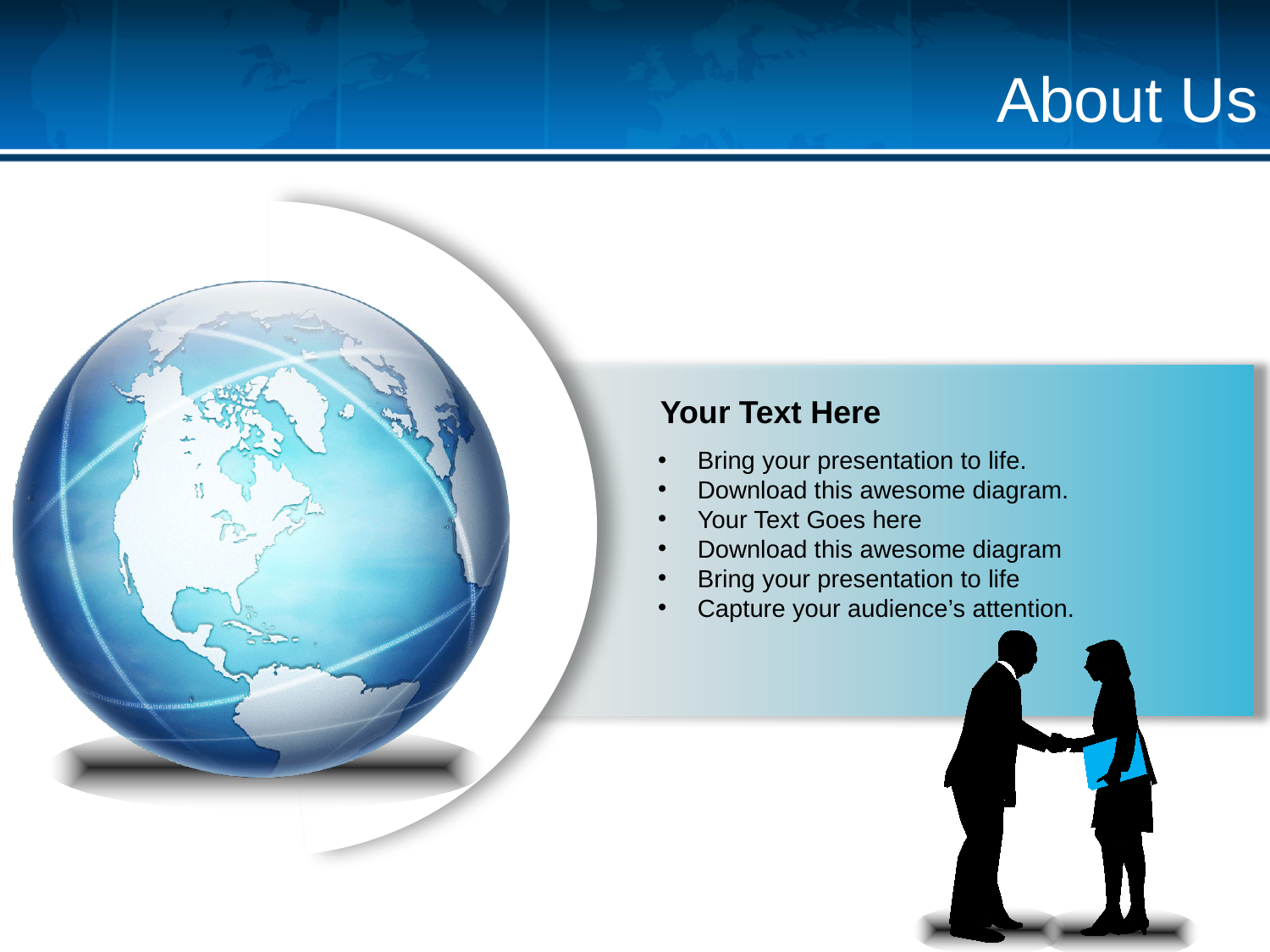

About Us

Your Text Here
Bring your presentation to life.
Download this awesome diagram.
Your Text Goes here
Download this awesome diagram
Bring your presentation to life
Capture your audience’s attention.